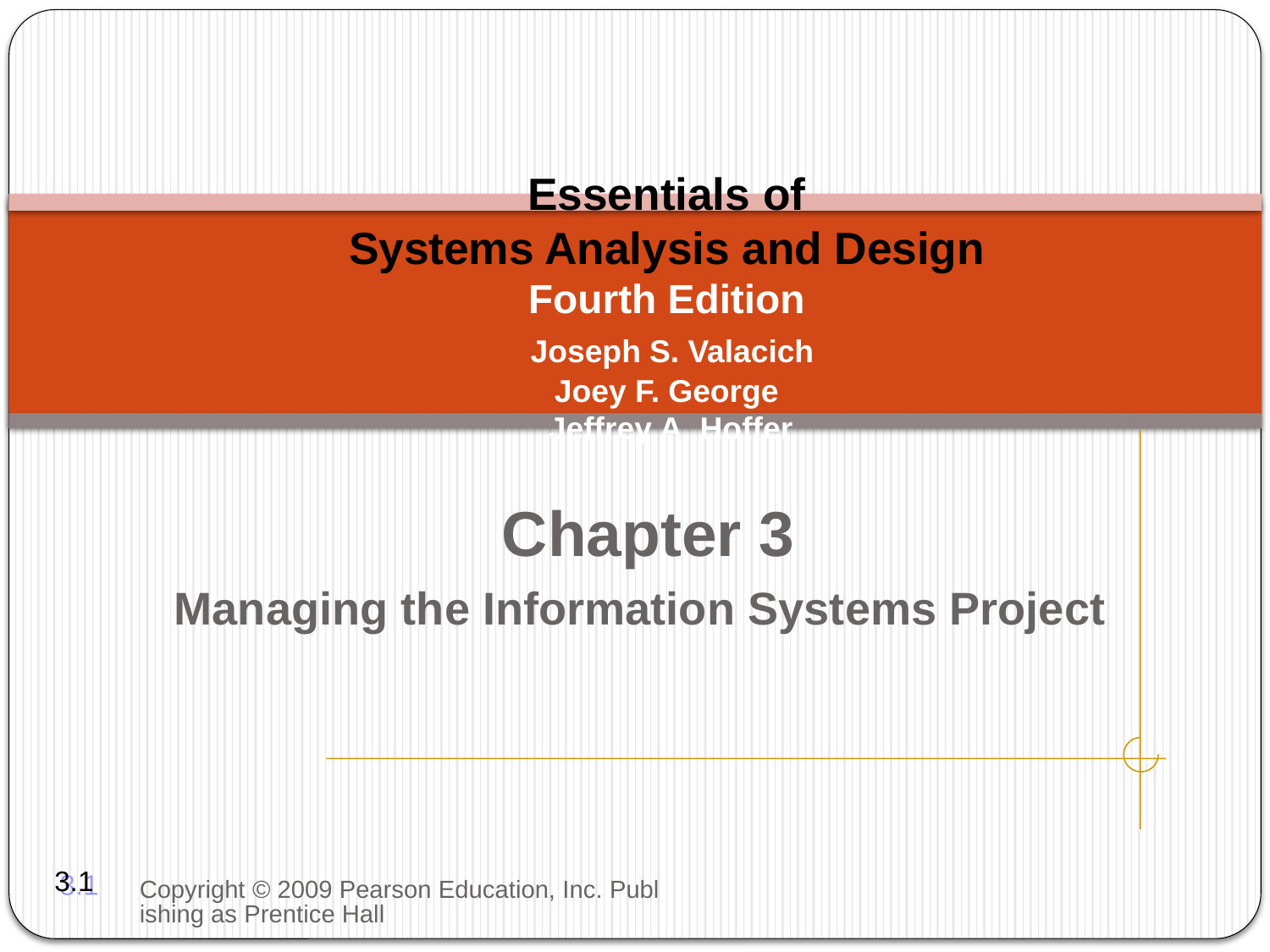

# Essentials of Systems Analysis and Design Fourth Edition Joseph S. Valacich Joey F. George Jeffrey A. Hoffer
Chapter 3
Managing the Information Systems Project
3.1
Copyright © 2009 Pearson Education, Inc. Publishing as Prentice Hall